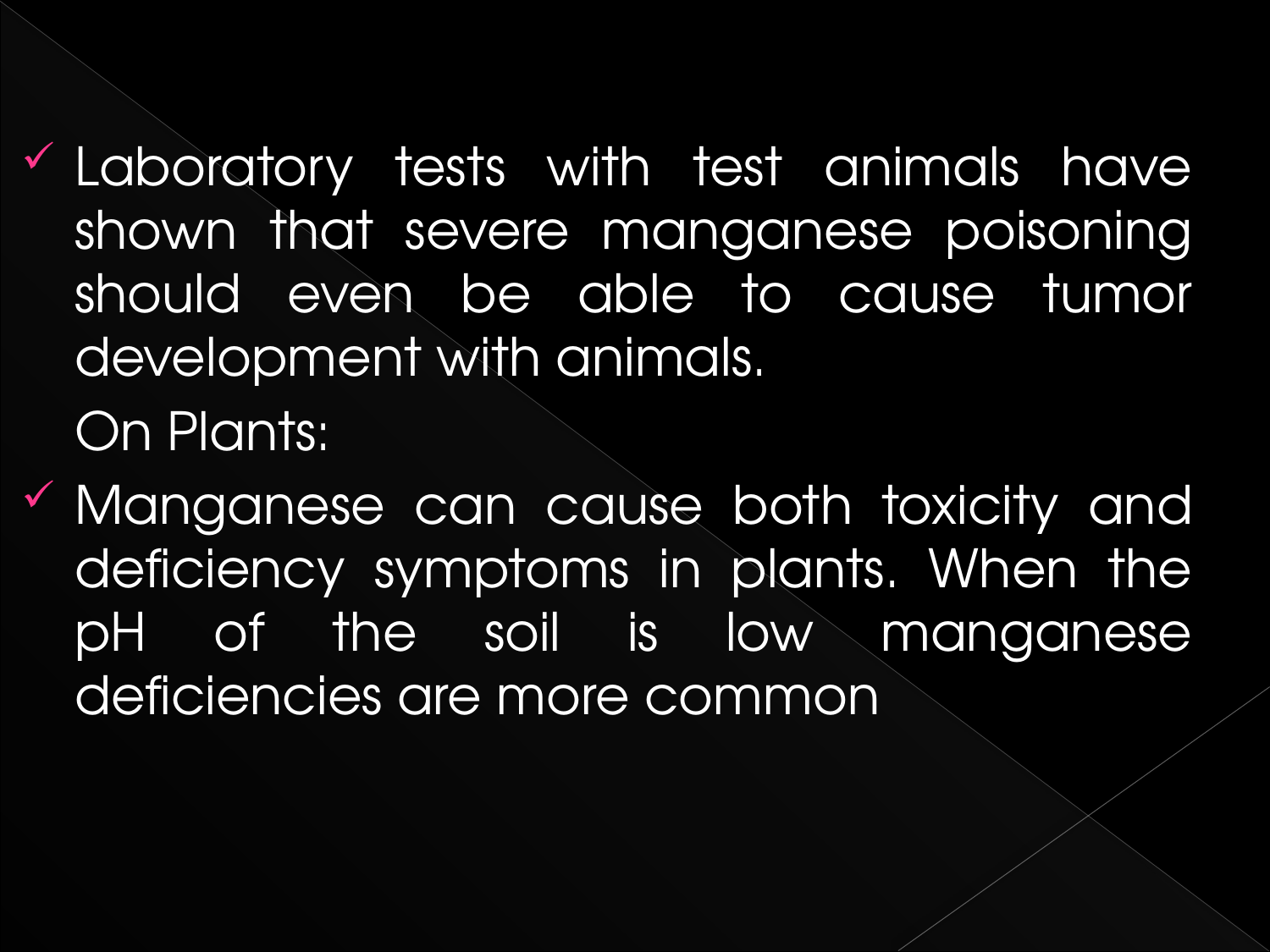

Laboratory tests with test animals have shown that severe manganese poisoning should even be able to cause tumor development with animals.
	On Plants:
Manganese can cause both toxicity and deficiency symptoms in plants. When the pH of the soil is low manganese deficiencies are more common